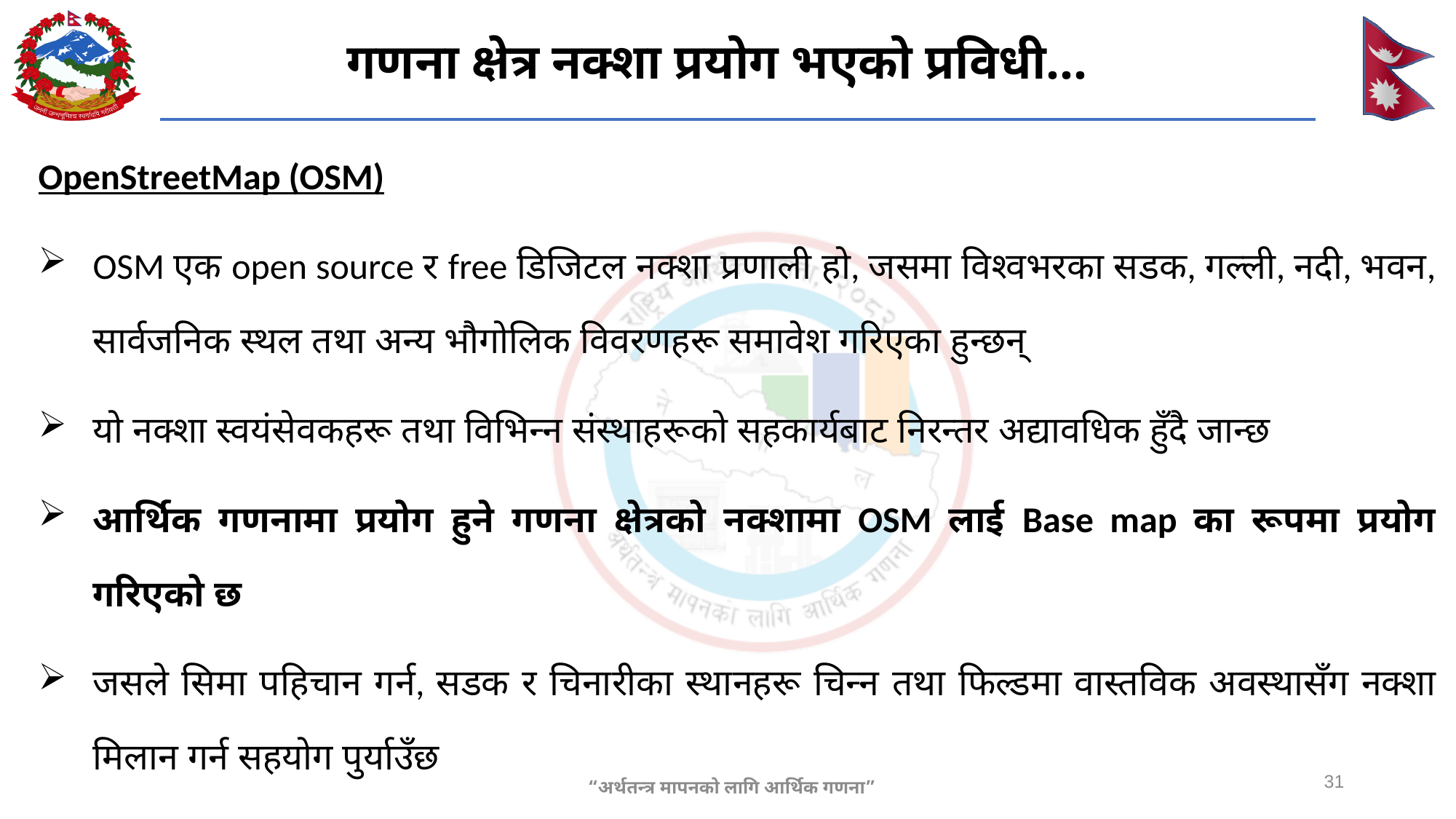

# गणना क्षेत्र नक्शा प्रयोग भएको प्रविधी…
OpenStreetMap (OSM)
OSM एक open source र free डिजिटल नक्शा प्रणाली हो, जसमा विश्वभरका सडक, गल्ली, नदी, भवन, सार्वजनिक स्थल तथा अन्य भौगोलिक विवरणहरू समावेश गरिएका हुन्छन्
यो नक्शा स्वयंसेवकहरू तथा विभिन्न संस्थाहरूको सहकार्यबाट निरन्तर अद्यावधिक हुँदै जान्छ
आर्थिक गणनामा प्रयोग हुने गणना क्षेत्रको नक्शामा OSM लाई Base map का रूपमा प्रयोग गरिएको छ
जसले सिमा पहिचान गर्न, सडक र चिनारीका स्थानहरू चिन्न तथा फिल्डमा वास्तविक अवस्थासँग नक्शा मिलान गर्न सहयोग पुर्याउँछ
31
“अर्थतन्त्र मापनको लागि आर्थिक गणना”